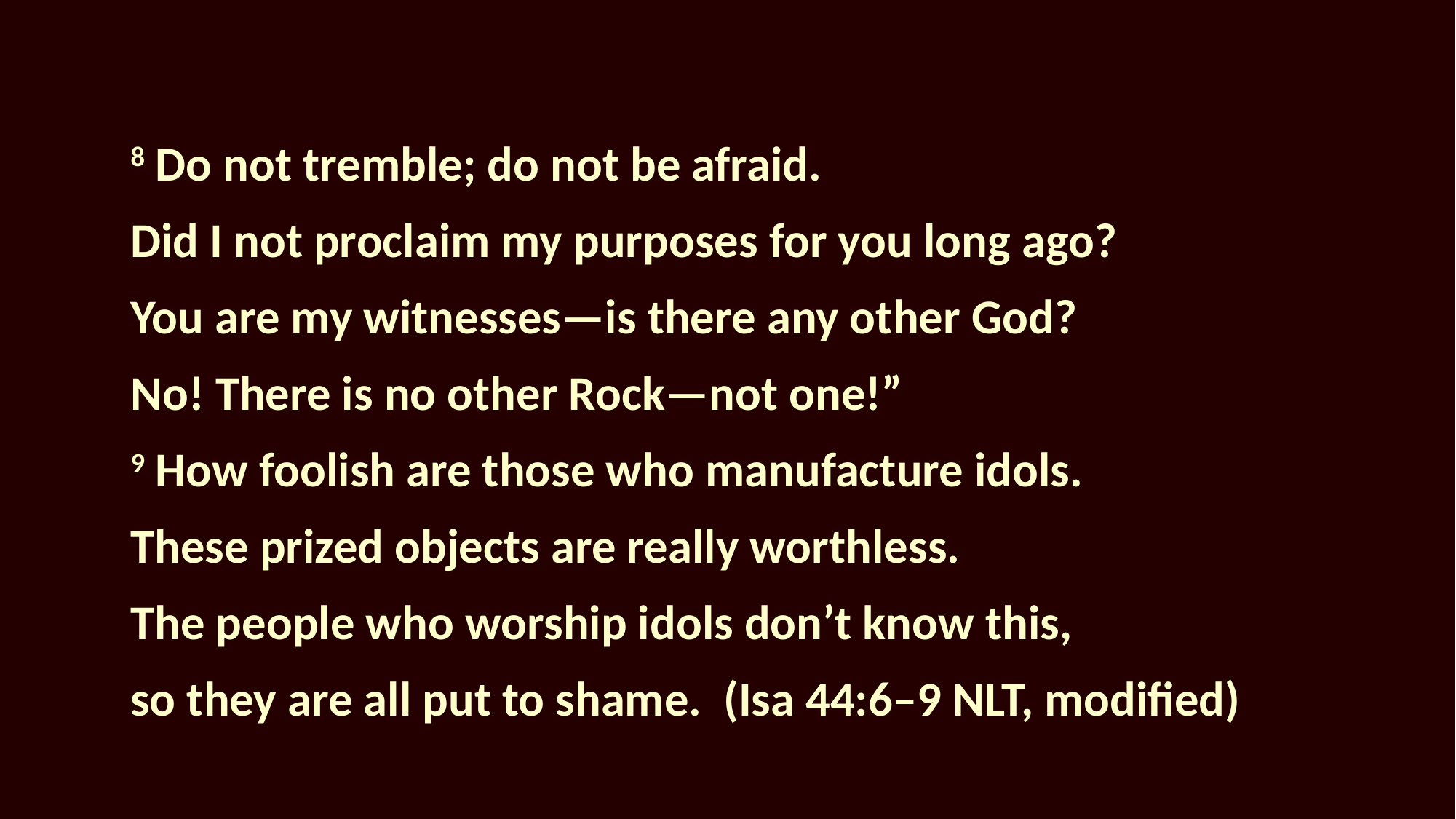

8 Do not tremble; do not be afraid.
Did I not proclaim my purposes for you long ago?
You are my witnesses—is there any other God?
No! There is no other Rock—not one!”
9 How foolish are those who manufacture idols.
These prized objects are really worthless.
The people who worship idols don’t know this,
so they are all put to shame.  (Isa 44:6–9 NLT, modified)